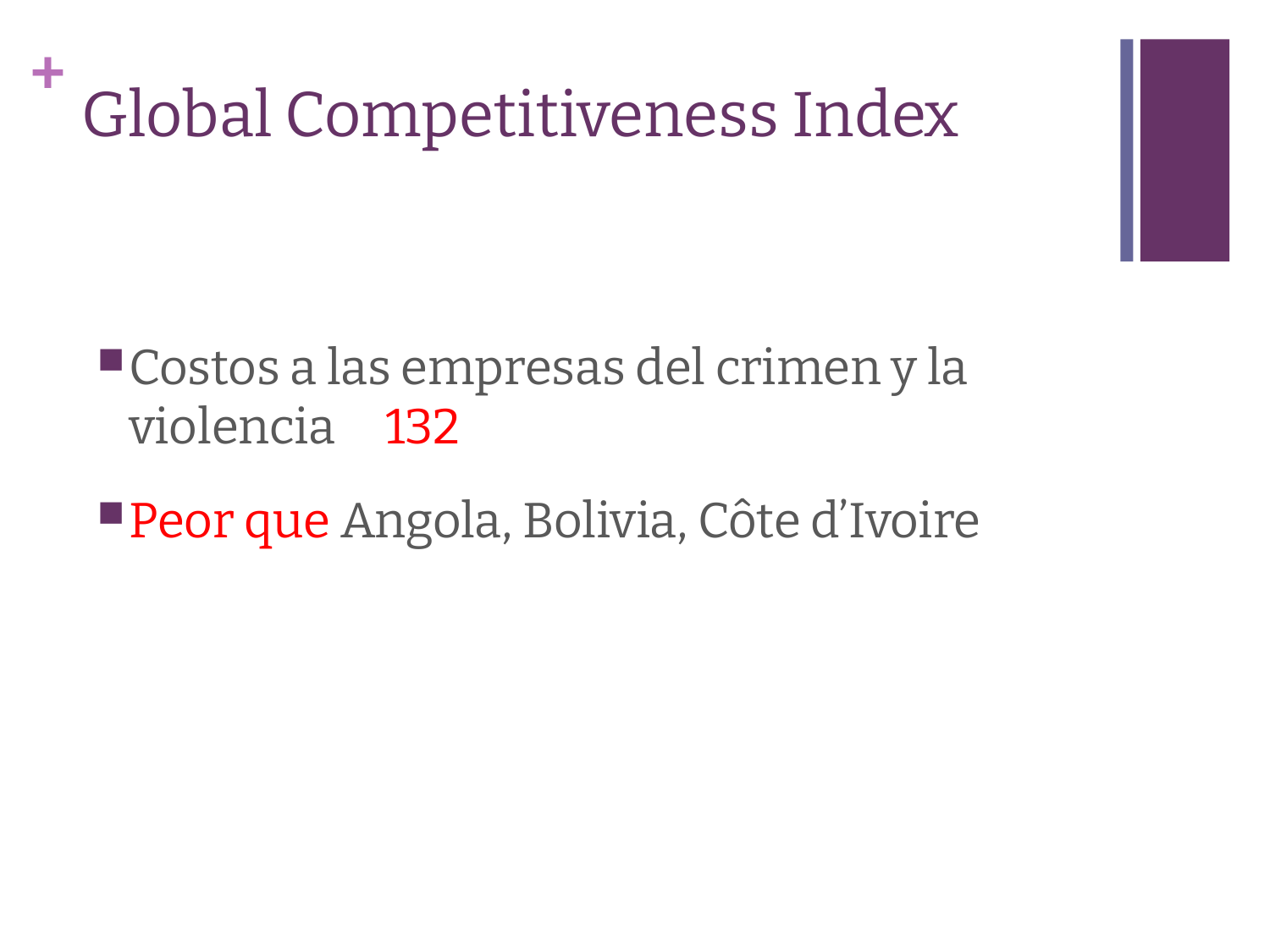

# Global Competitiveness Index
Costos a las empresas del crimen y la violencia     132
Peor que Angola, Bolivia, Côte d’Ivoire